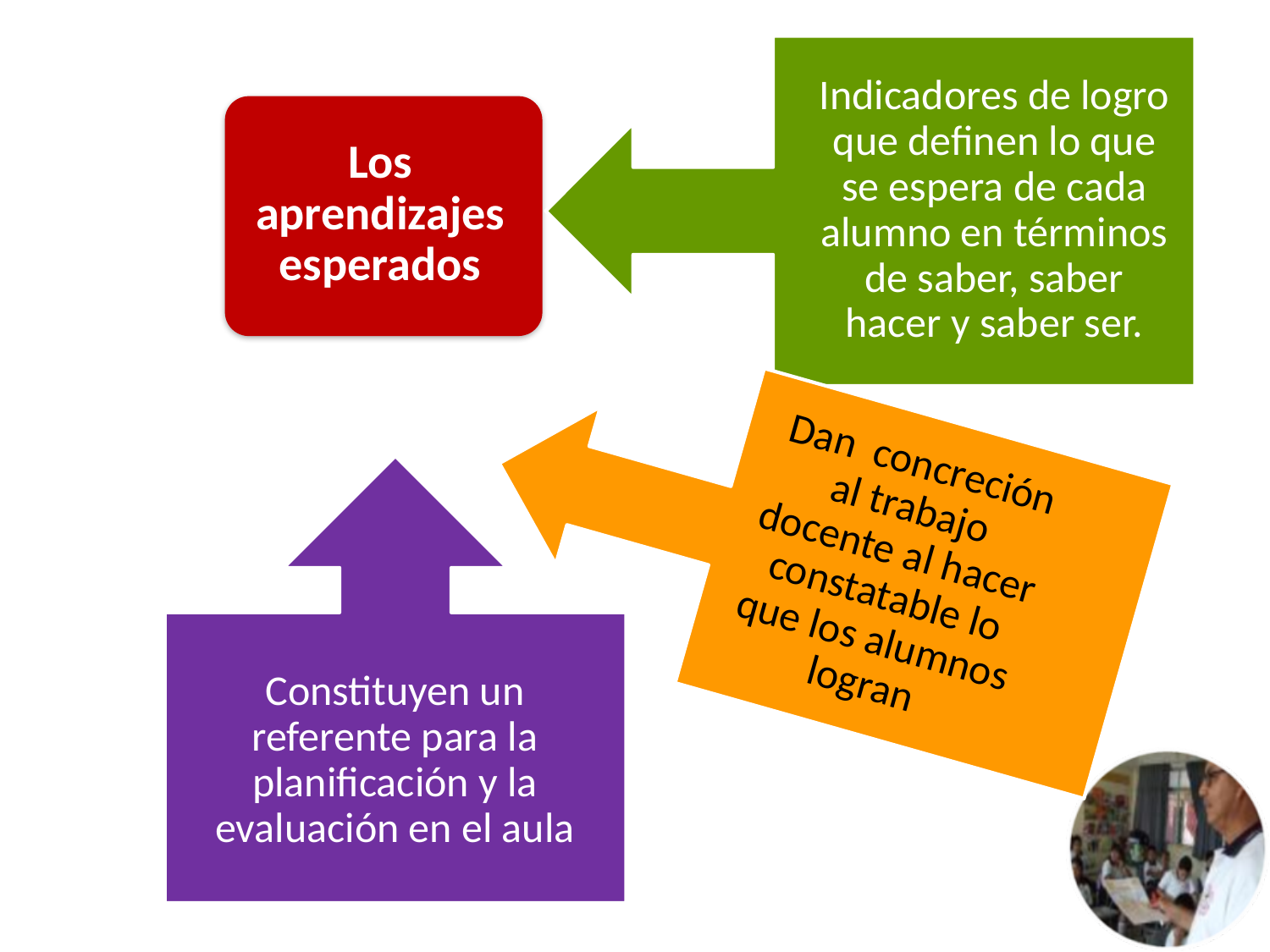

Indicadores de logro que definen lo que se espera de cada alumno en términos de saber, saber hacer y saber ser.

Los aprendizajes esperados

Dan  concreción al trabajo docente al hacer constatable lo que los alumnos logran

Constituyen un referente para la planificación y la evaluación en el aula